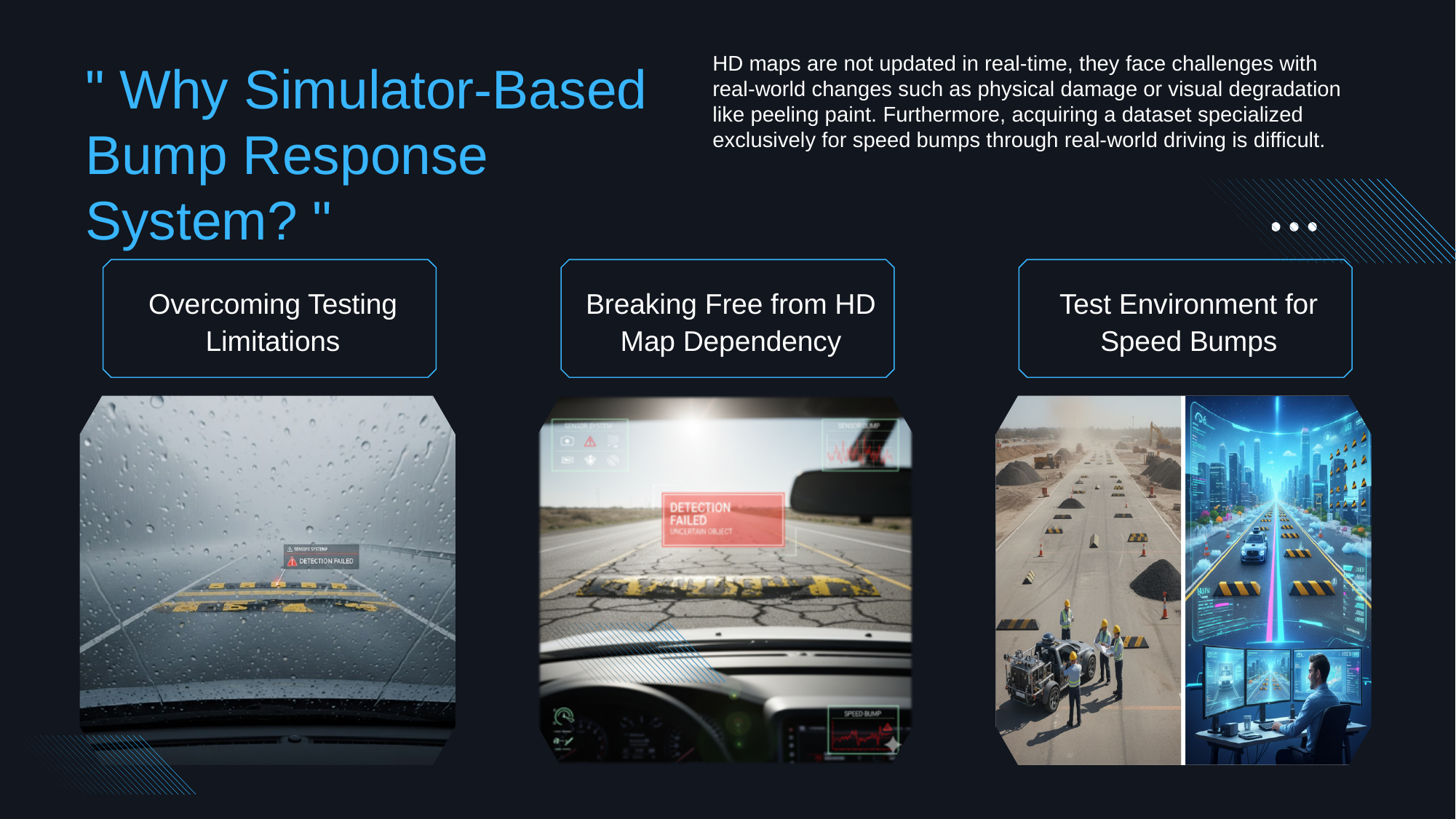

HD maps are not updated in real-time, they face challenges with real-world changes such as physical damage or visual degradation like peeling paint. Furthermore, acquiring a dataset specialized exclusively for speed bumps through real-world driving is difficult.
" Why Simulator-Based
Bump Response System? "

Overcoming Testing Limitations
Breaking Free from HD Map Dependency
Test Environment for Speed Bumps